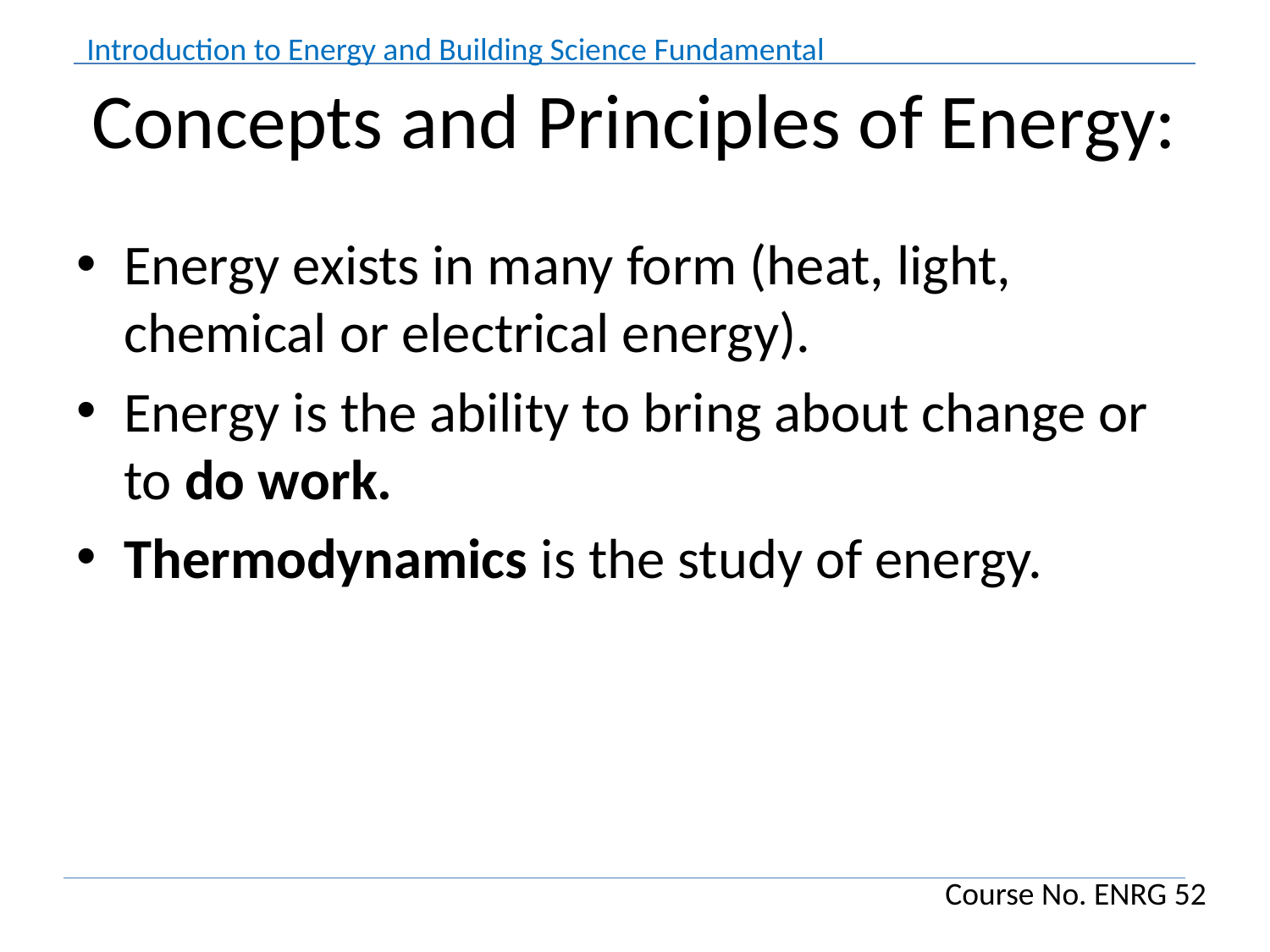

# Concepts and Principles of Energy:
Energy exists in many form (heat, light, chemical or electrical energy).
Energy is the ability to bring about change or to do work.
Thermodynamics is the study of energy.